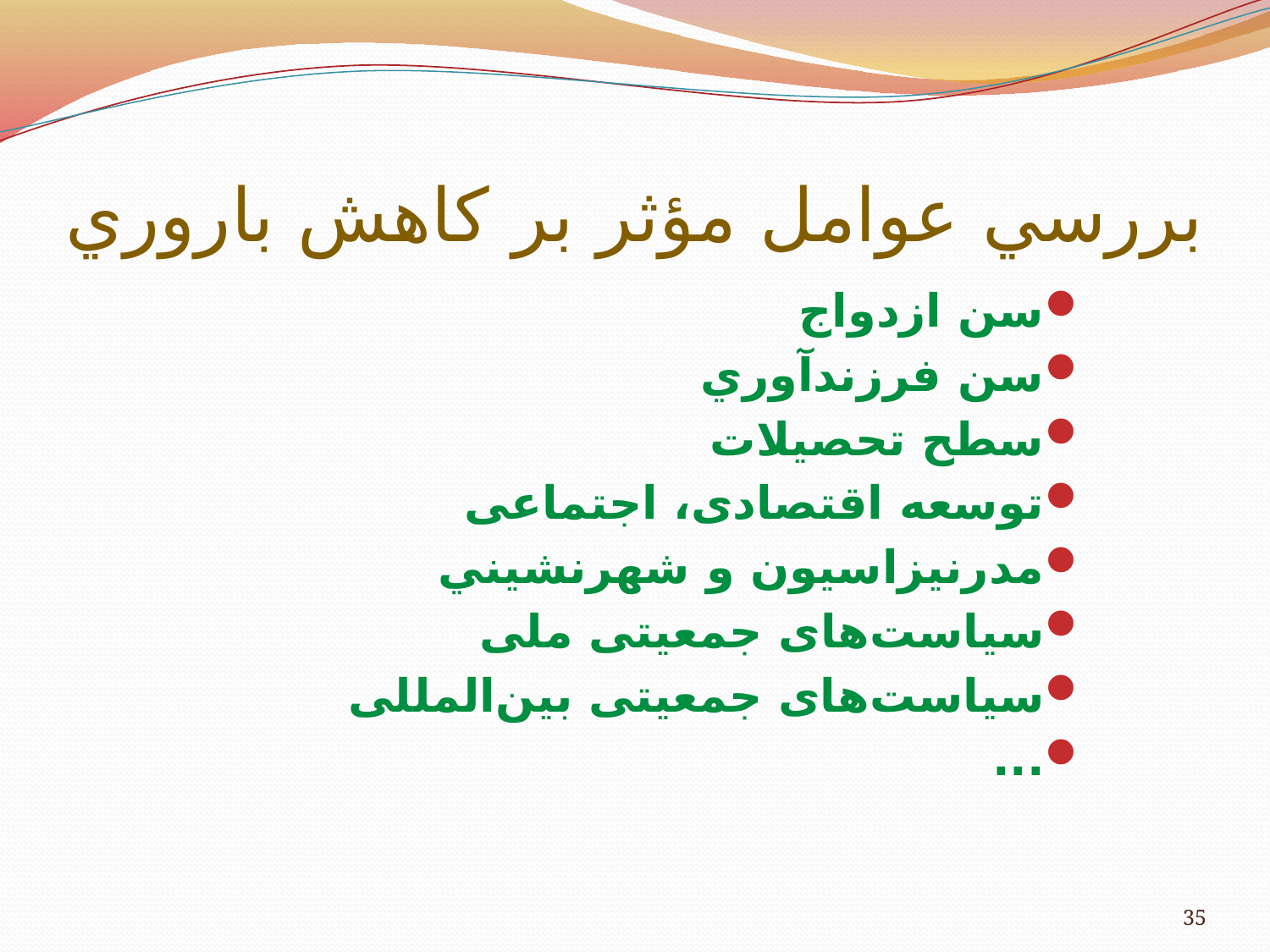

# بررسي عوامل مؤثر بر کاهش باروري
سن ازدواج
سن فرزندآوري
سطح تحصيلات
توسعه اقتصادی، اجتماعی
مدرنیزاسیون و شهرنشيني
سیاست‌های جمعیتی ملی
سیاست‌های جمعیتی بین‌المللی
...

35